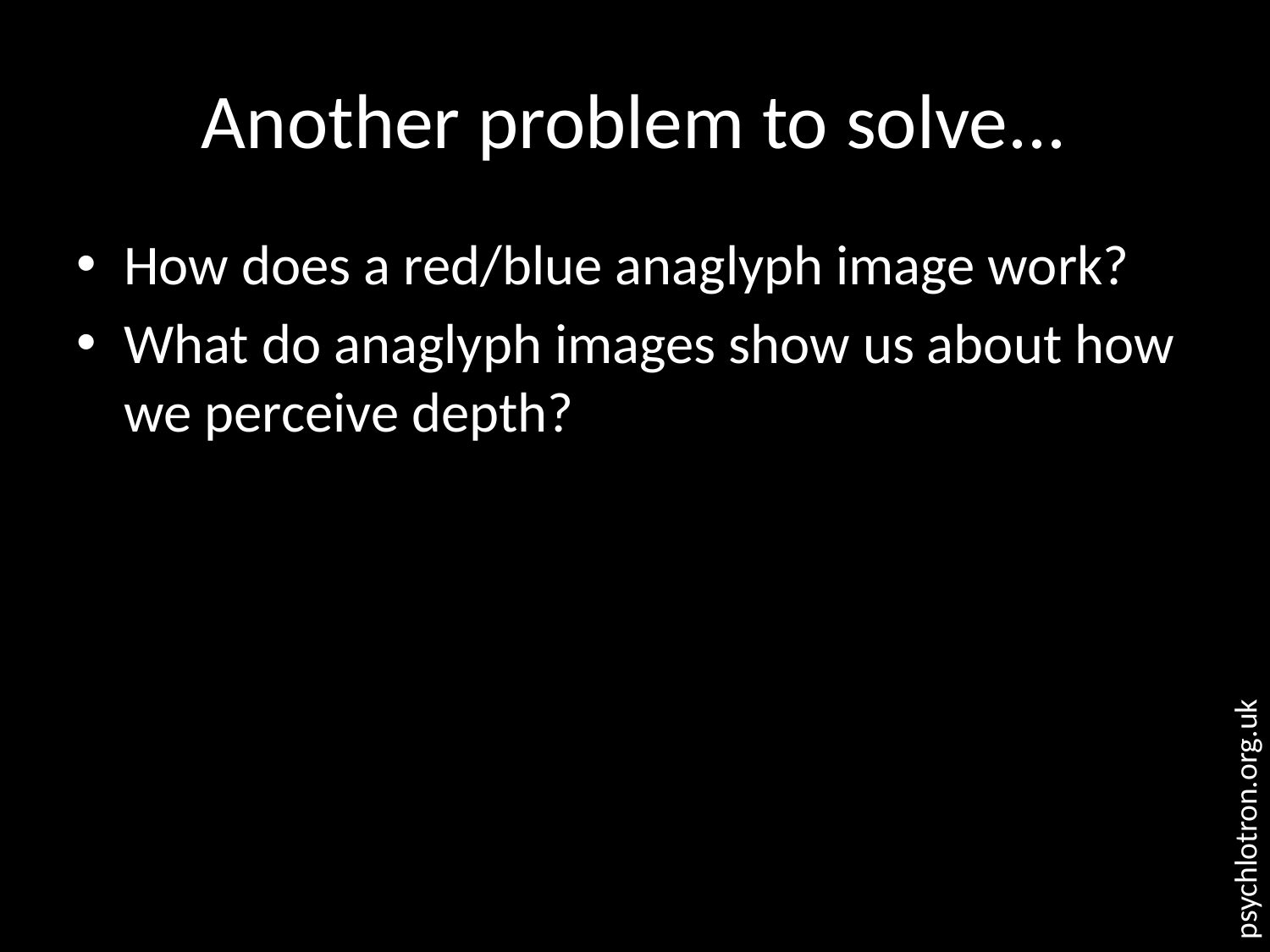

# Another problem to solve...
How does a red/blue anaglyph image work?
What do anaglyph images show us about how we perceive depth?